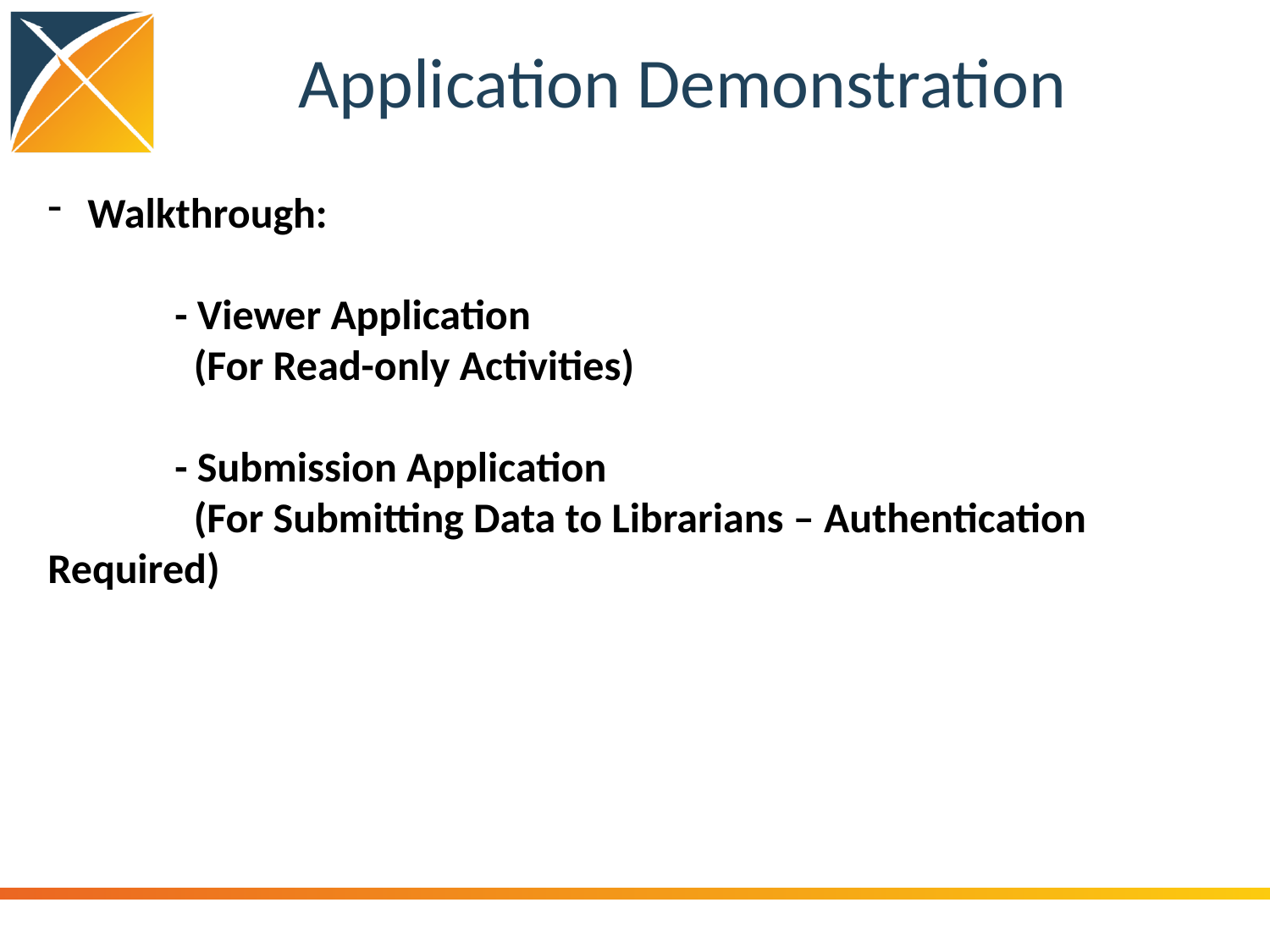

# Application Demonstration
Walkthrough:
	- Viewer Application
	  (For Read-only Activities)
	- Submission Application
	  (For Submitting Data to Librarians – Authentication Required)